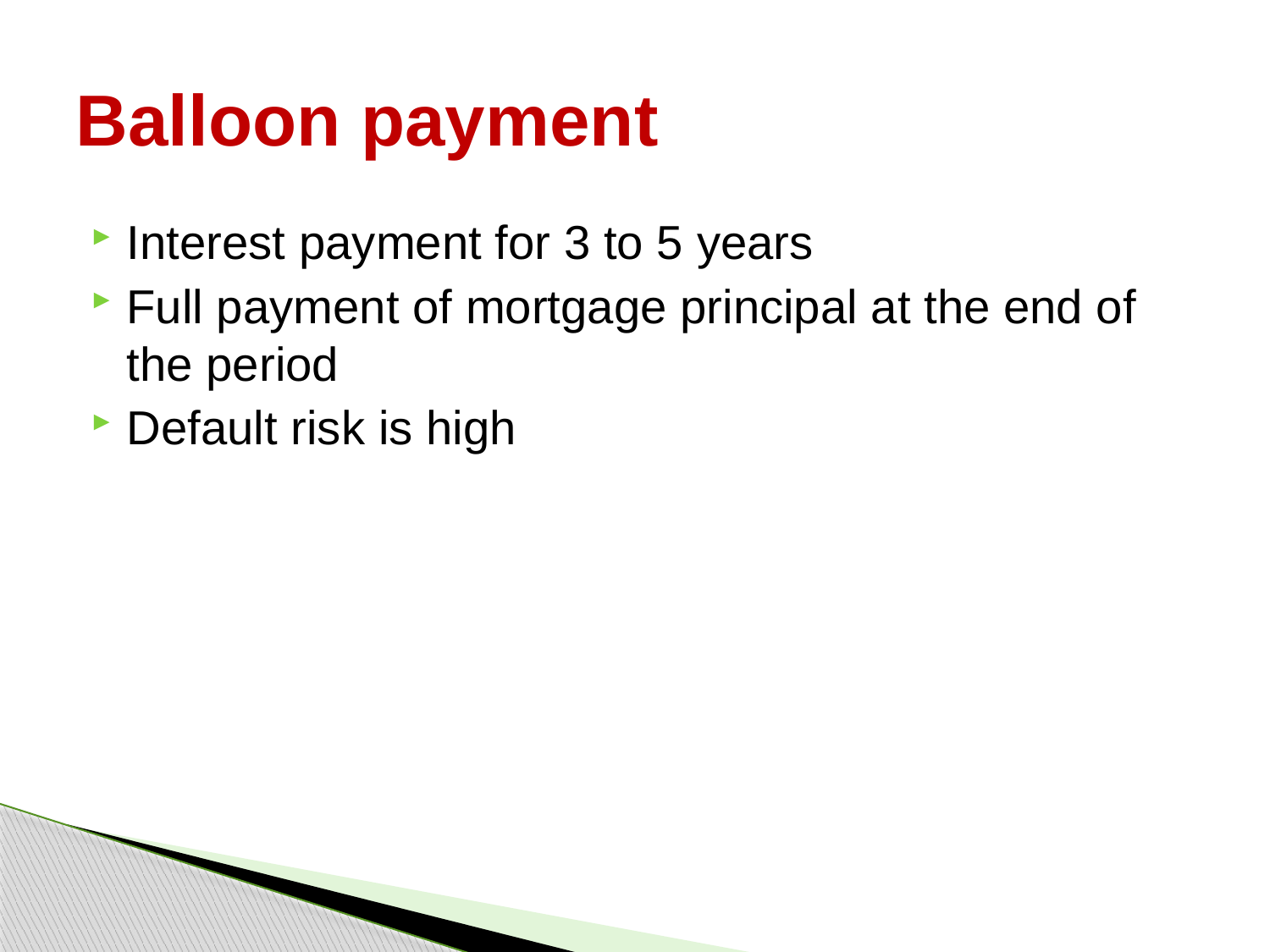

# Balloon payment
Interest payment for 3 to 5 years
Full payment of mortgage principal at the end of the period
Default risk is high